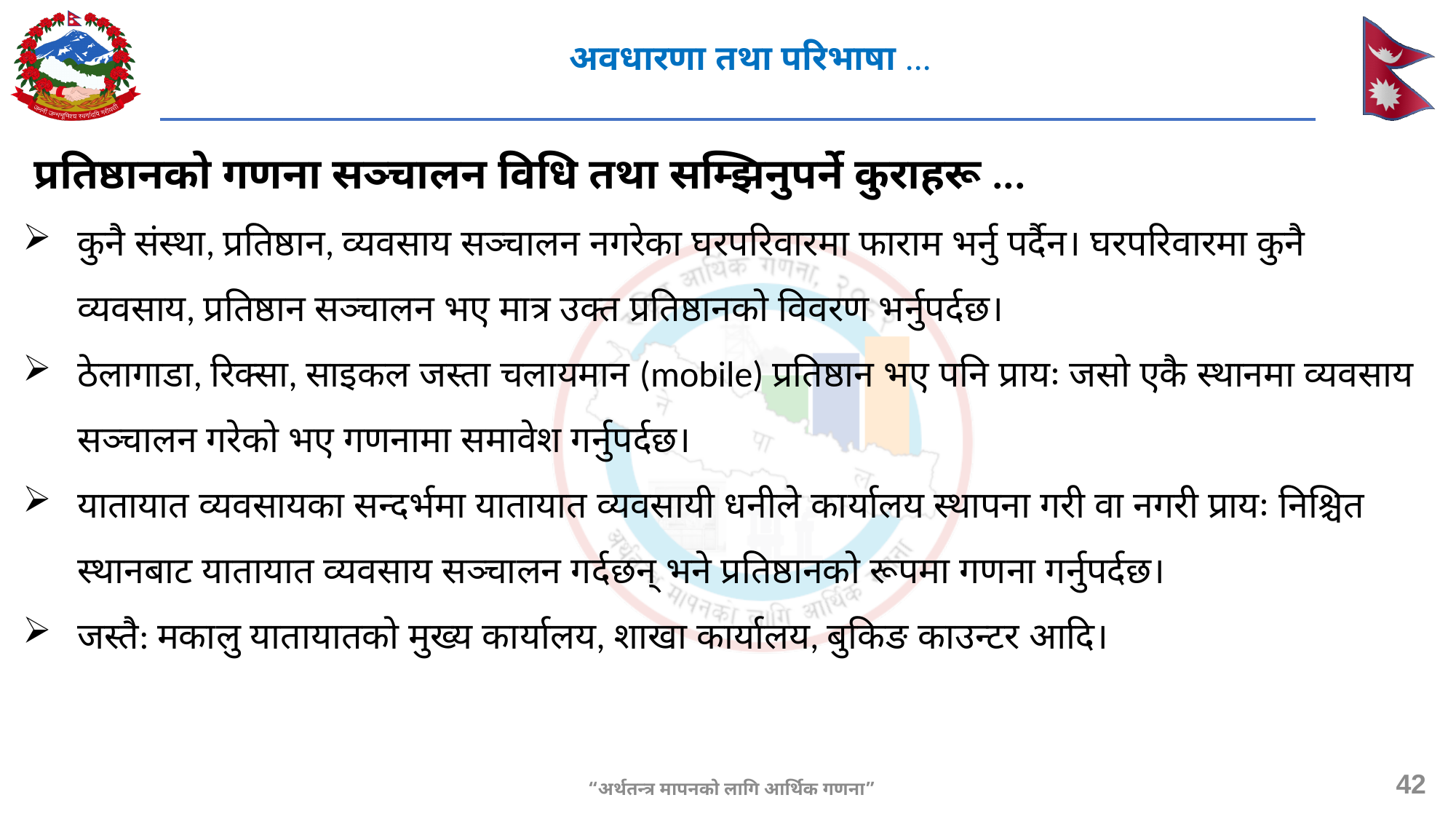

# अवधारणा तथा परिभाषा ...
प्रतिष्ठानको गणना सञ्चालन विधि तथा सम्झिनुपर्ने कुराहरू ...
कुनै संस्था, प्रतिष्ठान, व्यवसाय सञ्चालन नगरेका घरपरिवारमा फाराम भर्नु पर्दैन। घरपरिवारमा कुनै व्यवसाय, प्रतिष्ठान सञ्चालन भए मात्र उक्त प्रतिष्ठानको विवरण भर्नुपर्दछ।
ठेलागाडा, रिक्सा, साइकल जस्ता चलायमान (mobile) प्रतिष्ठान भए पनि प्रायः जसो एकै स्थानमा व्यवसाय सञ्चालन गरेको भए गणनामा समावेश गर्नुपर्दछ।
यातायात व्यवसायका सन्दर्भमा यातायात व्यवसायी धनीले कार्यालय स्थापना गरी वा नगरी प्रायः निश्चित स्थानबाट यातायात व्यवसाय सञ्चालन गर्दछन् भने प्रतिष्ठानको रूपमा गणना गर्नुपर्दछ।
जस्तै: मकालु यातायातको मुख्य कार्यालय, शाखा कार्यालय, बुकिङ काउन्टर आदि।

42
“अर्थतन्त्र मापनको लागि आर्थिक गणना”